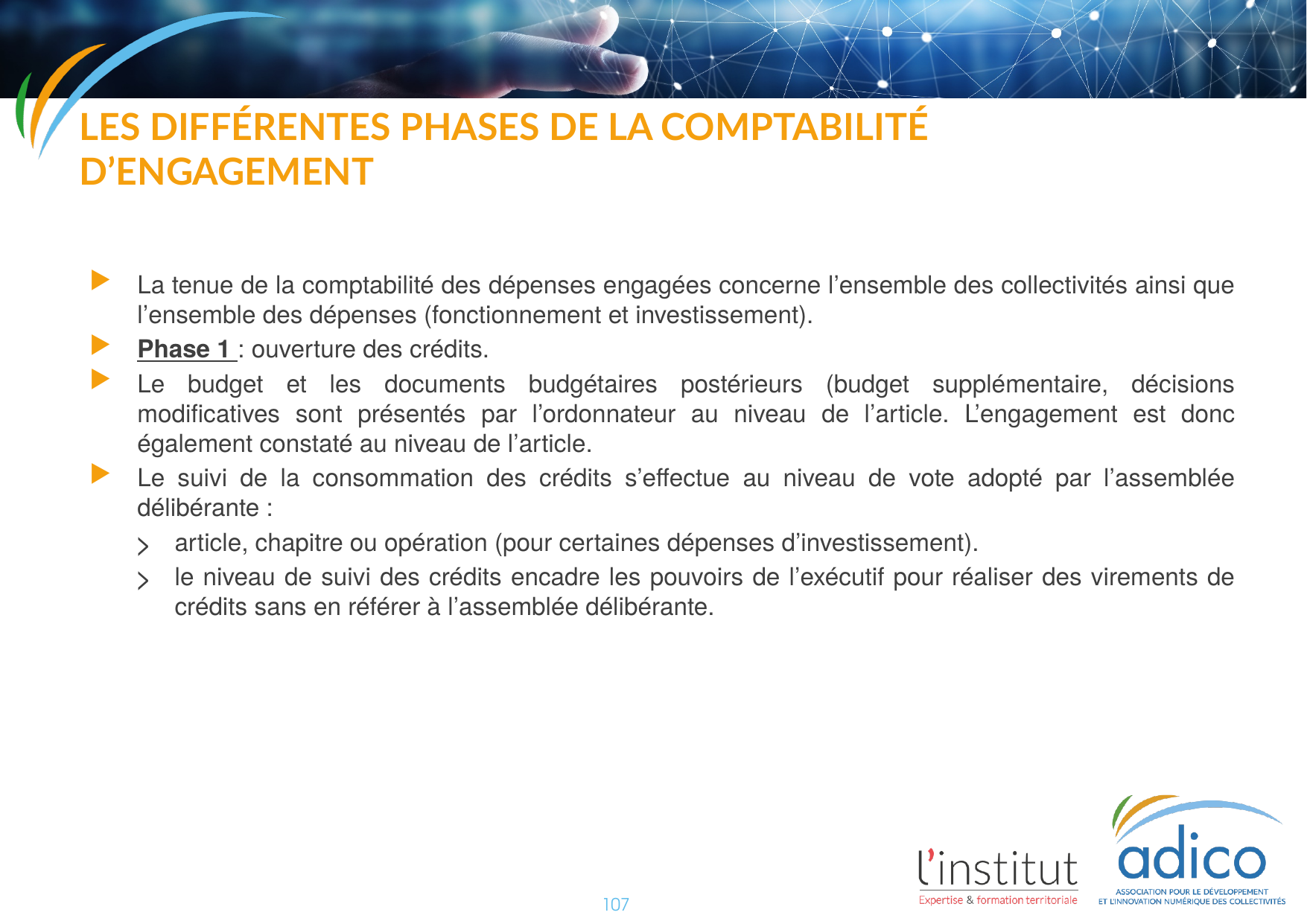

# Les différentes phases de la comptabilité d’engagement
La tenue de la comptabilité des dépenses engagées concerne l’ensemble des collectivités ainsi que l’ensemble des dépenses (fonctionnement et investissement).
Phase 1 : ouverture des crédits.
Le budget et les documents budgétaires postérieurs (budget supplémentaire, décisions modificatives sont présentés par l’ordonnateur au niveau de l’article. L’engagement est donc également constaté au niveau de l’article.
Le suivi de la consommation des crédits s’effectue au niveau de vote adopté par l’assemblée délibérante :
article, chapitre ou opération (pour certaines dépenses d’investissement).
le niveau de suivi des crédits encadre les pouvoirs de l’exécutif pour réaliser des virements de crédits sans en référer à l’assemblée délibérante.